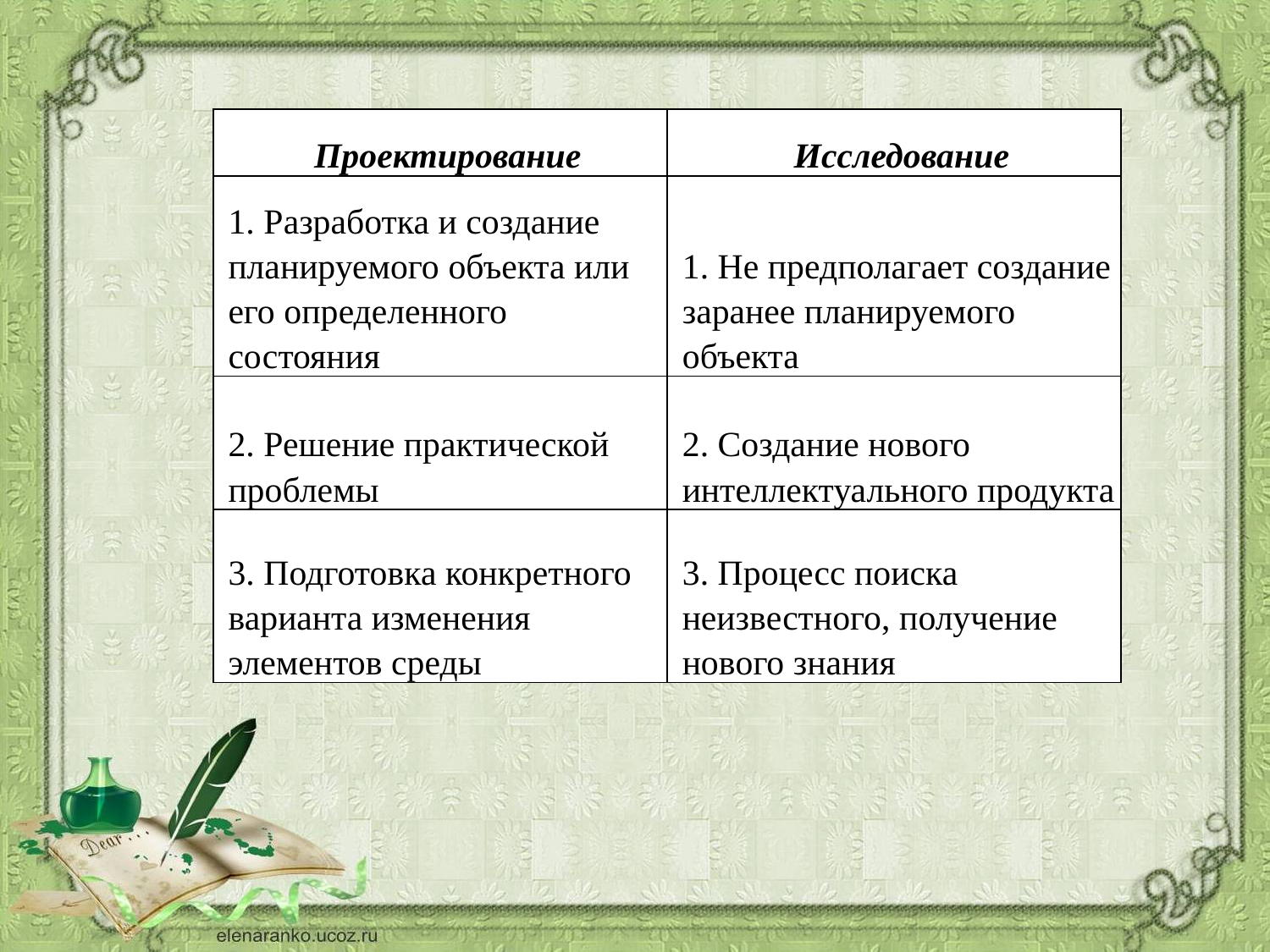

| Проектирование | Исследование |
| --- | --- |
| 1. Разработка и создание планируемого объекта или его определенного состояния | 1. Не предполагает создание заранее планируемого объекта |
| 2. Решение практической проблемы | 2. Создание нового интеллектуального продукта |
| 3. Подготовка конкретного варианта изменения элементов среды | 3. Процесс поиска неизвестного, получение нового знания |